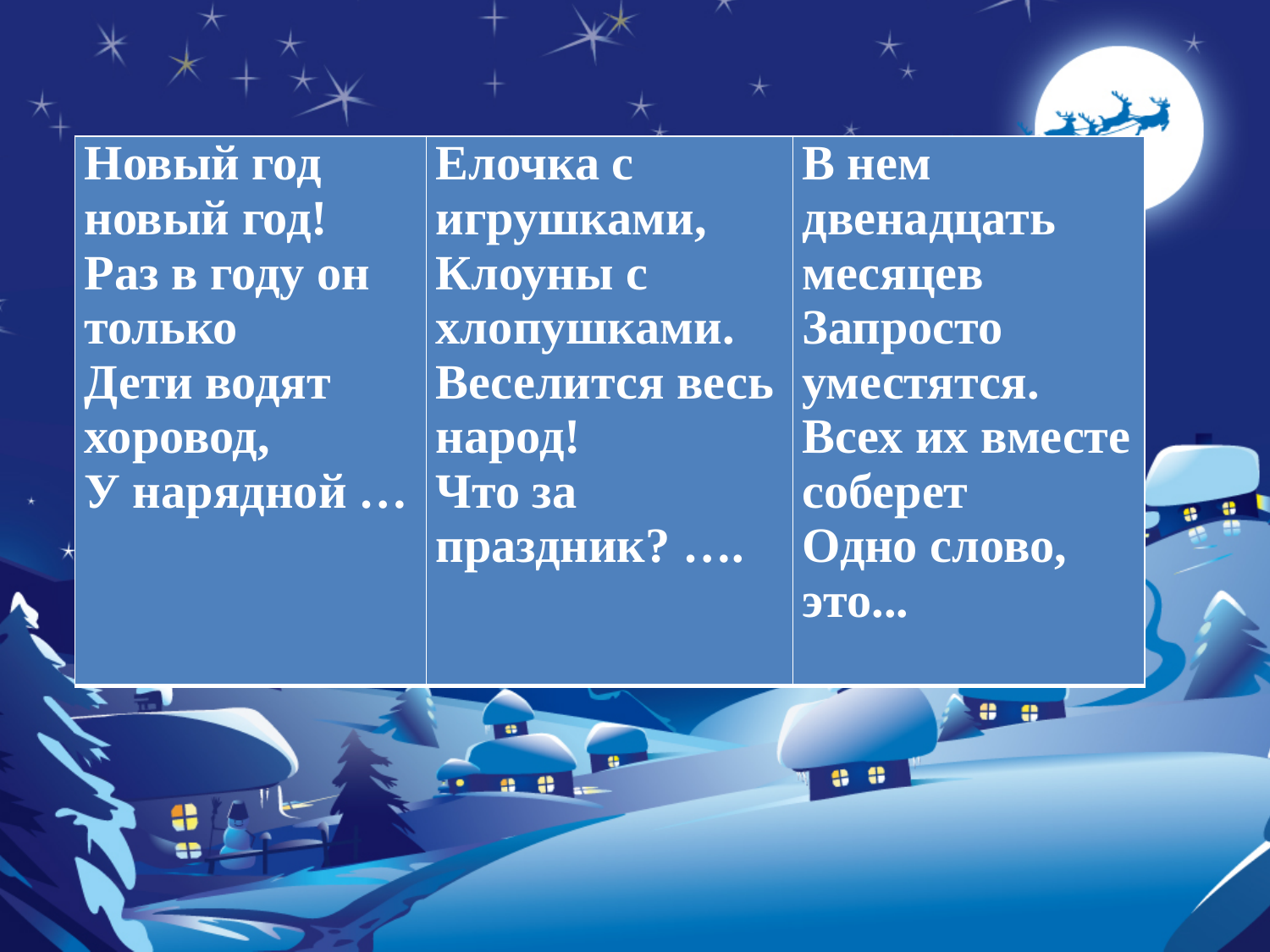

| Новый год новый год! Раз в году он только Дети водят хоровод, У нарядной … | Елочка с игрушками, Клоуны с хлопушками. Веселится весь народ! Что за праздник? …. | В нем двенадцать месяцев Запросто уместятся. Всех их вместе соберет Одно слово, это... |
| --- | --- | --- |